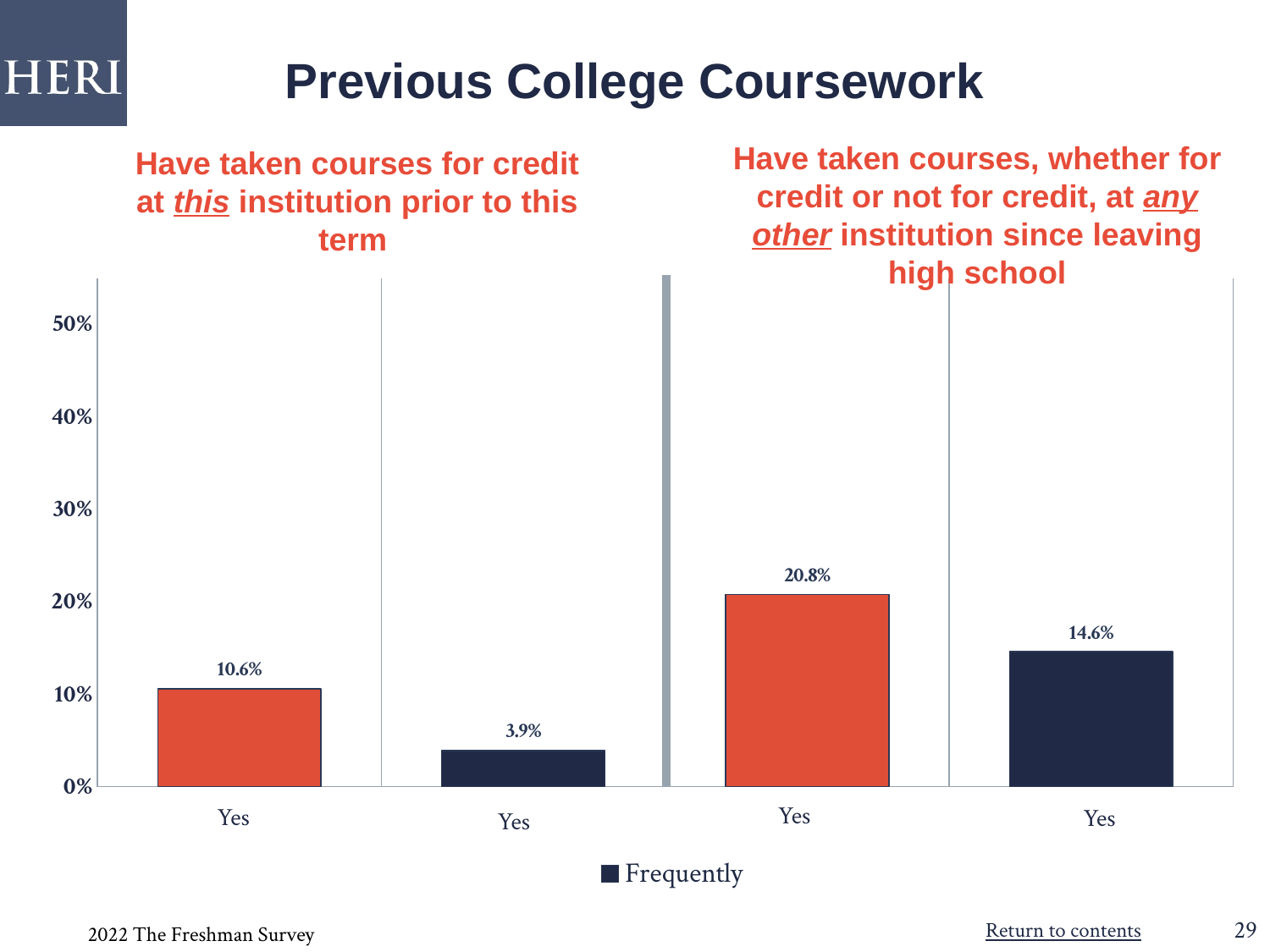

# Previous College Coursework
Have taken courses, whether for credit or not for credit, at any other institution since leaving high school
Have taken courses for credit at this institution prior to this term

### Chart

| Category | Frequently |
|---|---|
| Your Institution | 0.106 |
| Comparison Group | 0.039 |
| Your Institution | 0.208 |
| Comparison Group | 0.146 |
Yes
Yes
Yes
Yes
2022 The Freshman Survey
Return to contents
29